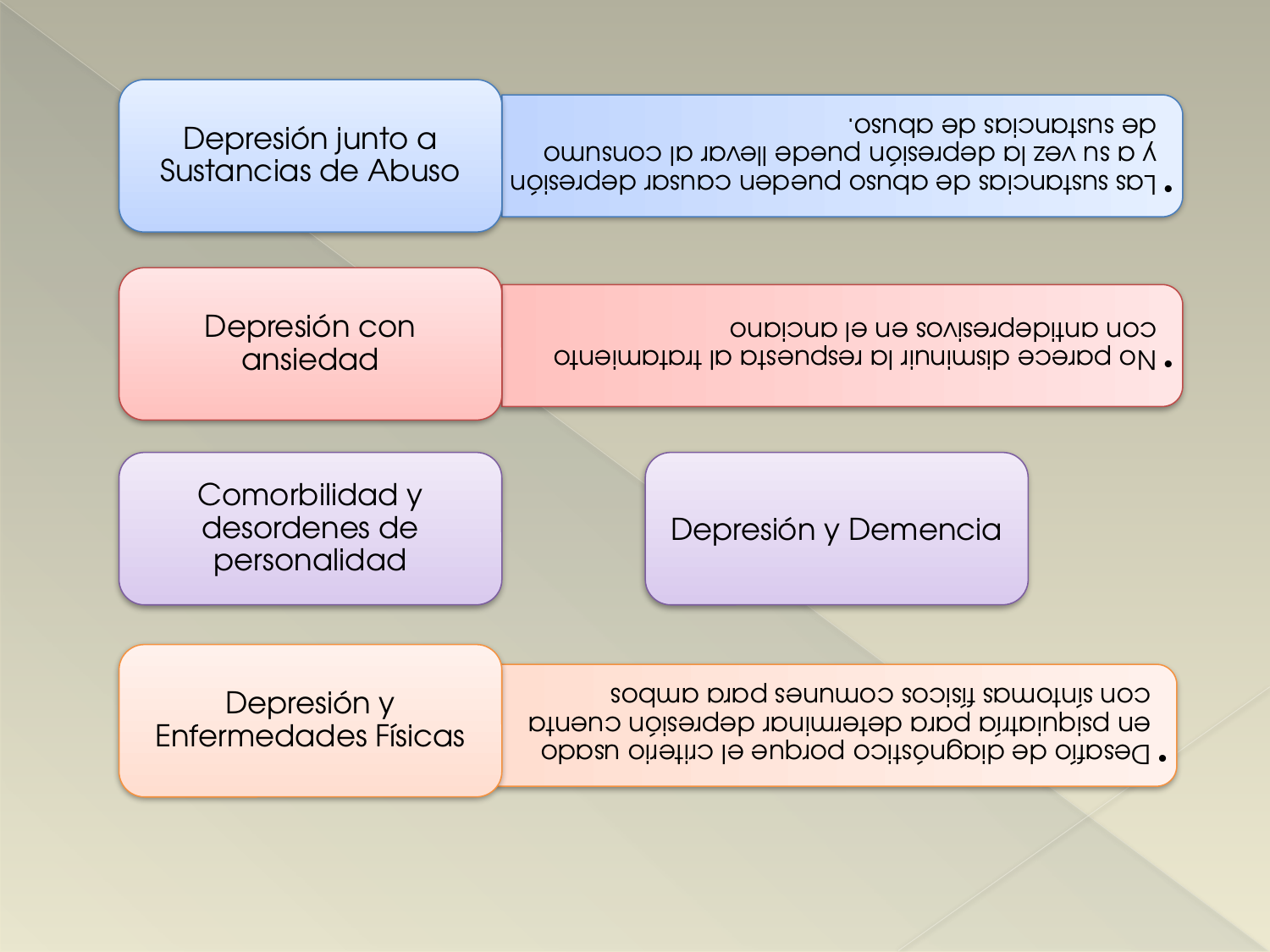

Las sustancias de abuso pueden causar depresión y a su vez la depresión puede llevar al consumo de sustancias de abuso.
Depresión junto a Sustancias de Abuso
No parece disminuir la respuesta al tratamiento con antidepresivos en el anciano
Depresión con ansiedad
Comorbilidad y desordenes de personalidad

Depresión y Demencia

Desafío de diagnóstico porque el criterio usado en psiquiatría para determinar depresión cuenta con síntomas físicos comunes para ambos
Depresión y Enfermedades Físicas